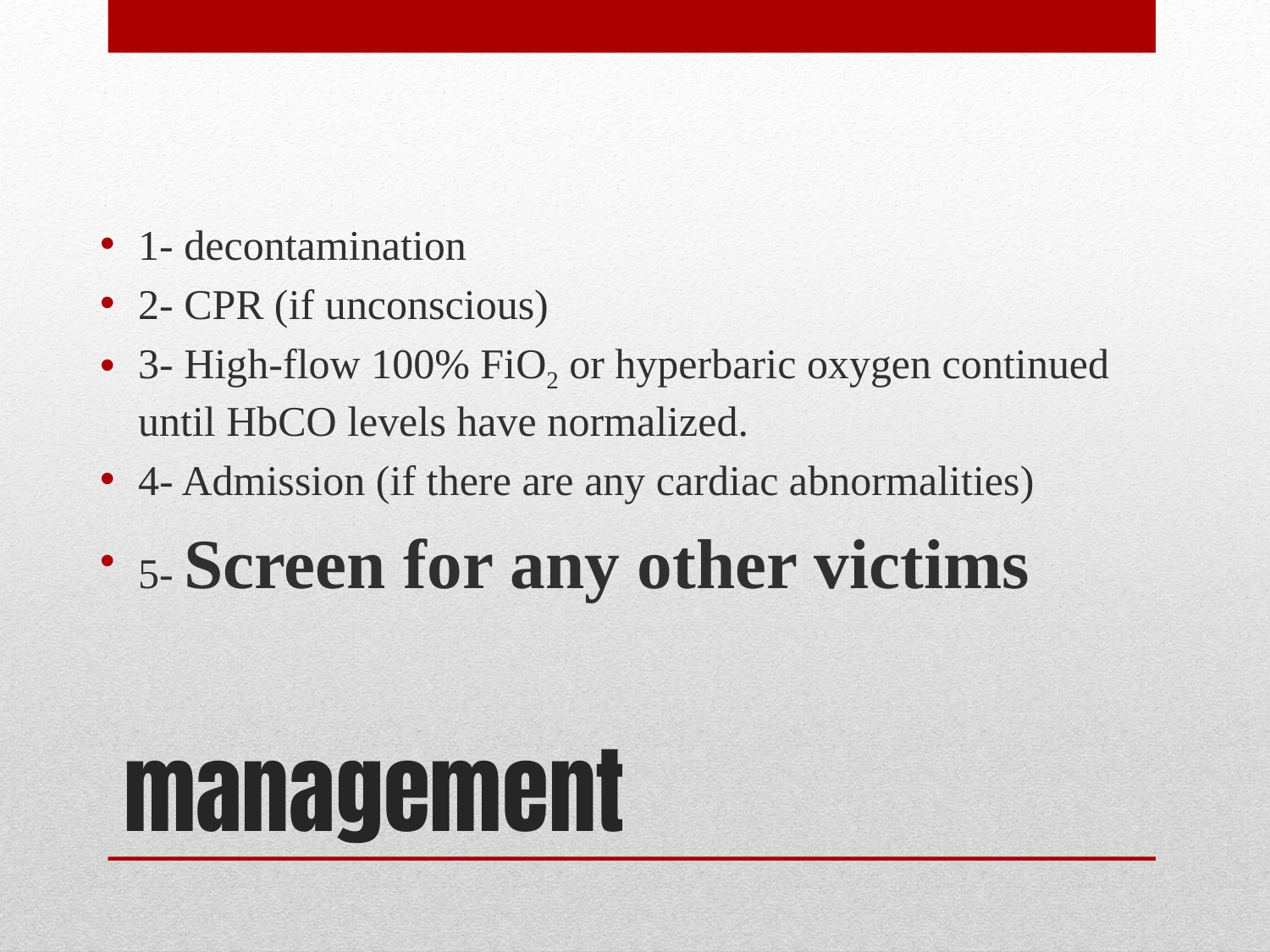

1- decontamination
2- CPR (if unconscious)
3- High-flow 100% FiO2 or hyperbaric oxygen continued until HbCO levels have normalized.
4- Admission (if there are any cardiac abnormalities)
5- Screen for any other victims

# management